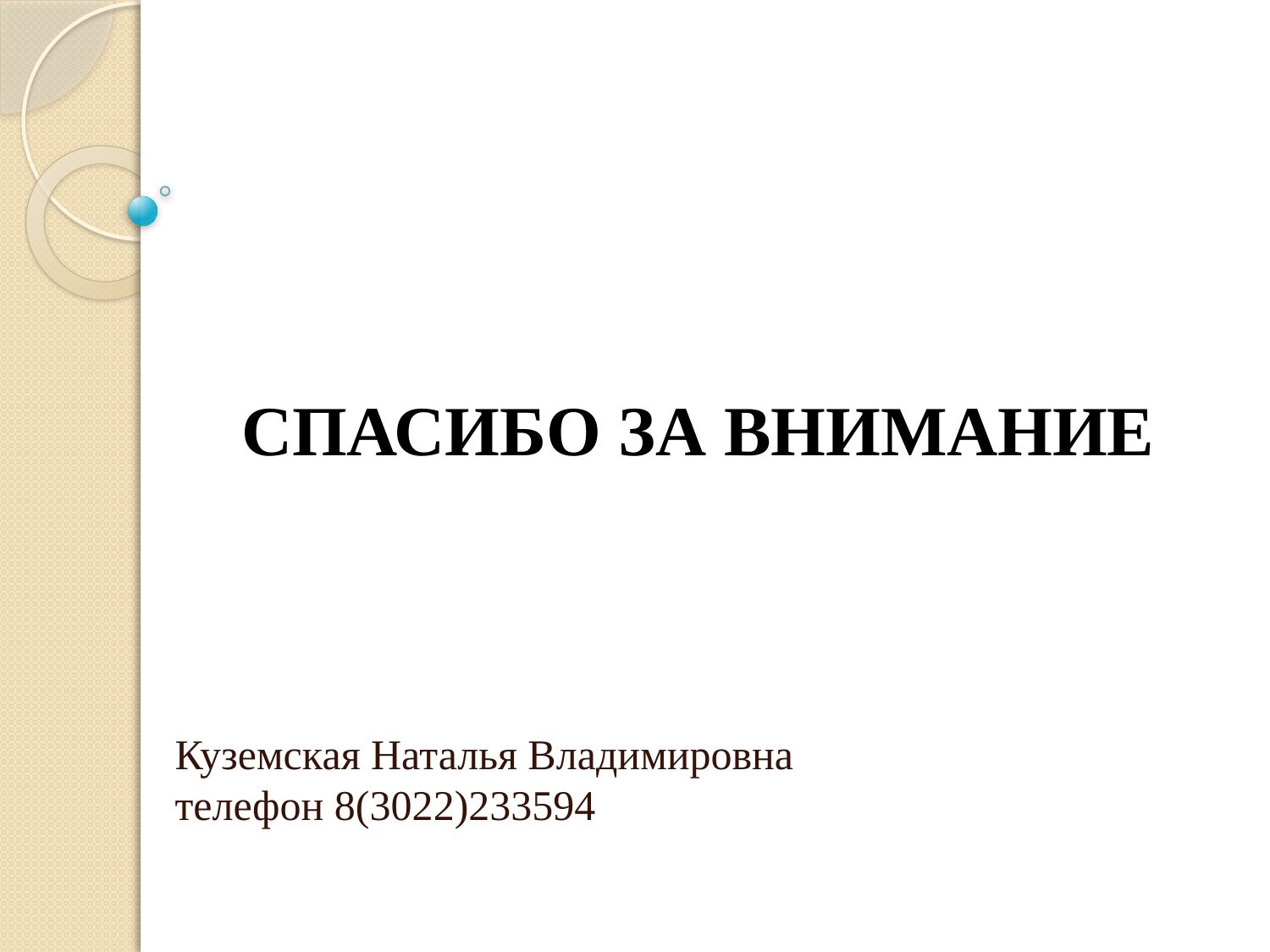

# СПАСИБО ЗА ВНИМАНИЕ

Куземская Наталья Владимировна
телефон 8(3022)233594